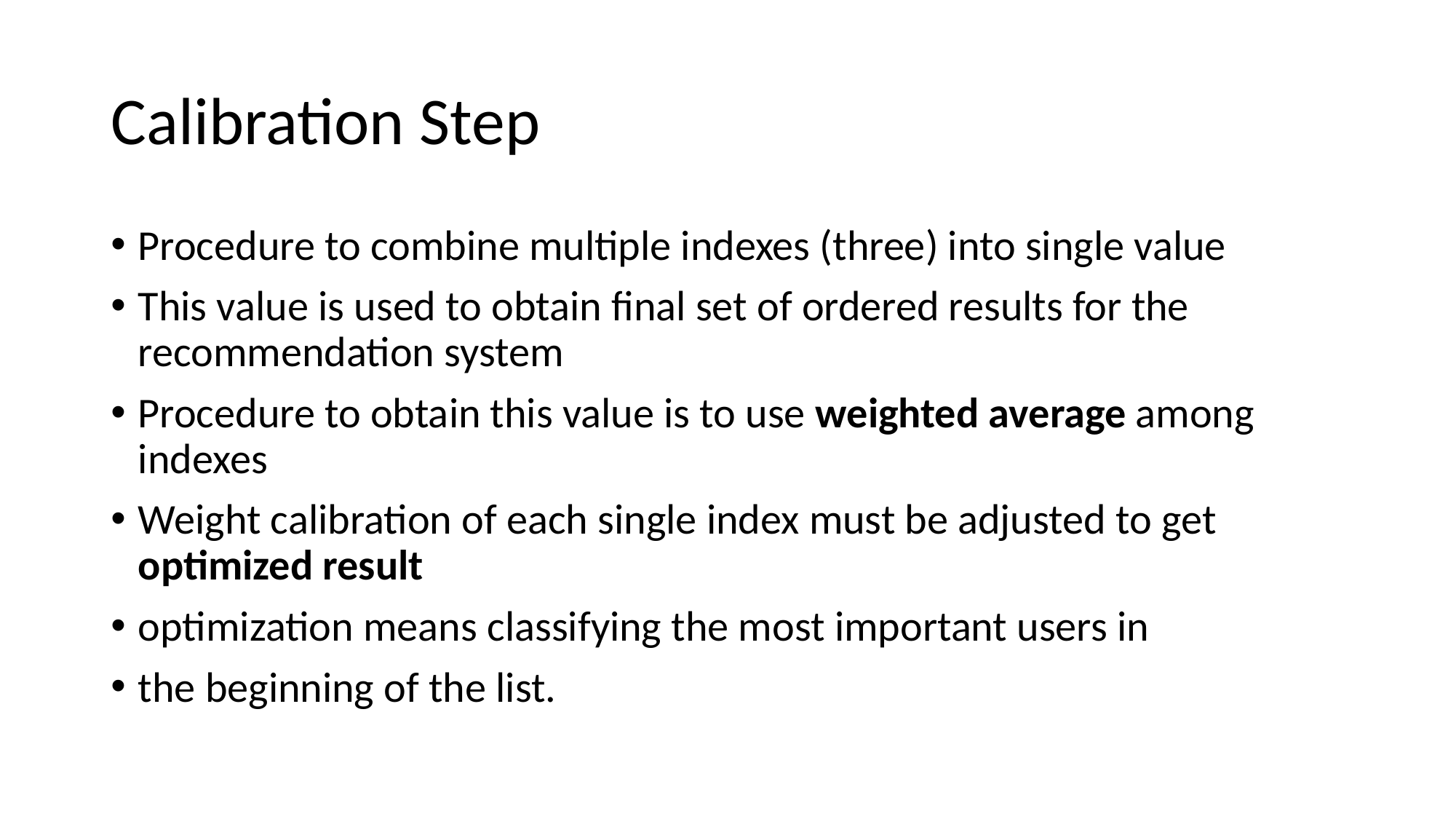

# Calibration Step
Procedure to combine multiple indexes (three) into single value
This value is used to obtain final set of ordered results for the recommendation system
Procedure to obtain this value is to use weighted average among indexes
Weight calibration of each single index must be adjusted to get optimized result
optimization means classifying the most important users in
the beginning of the list.